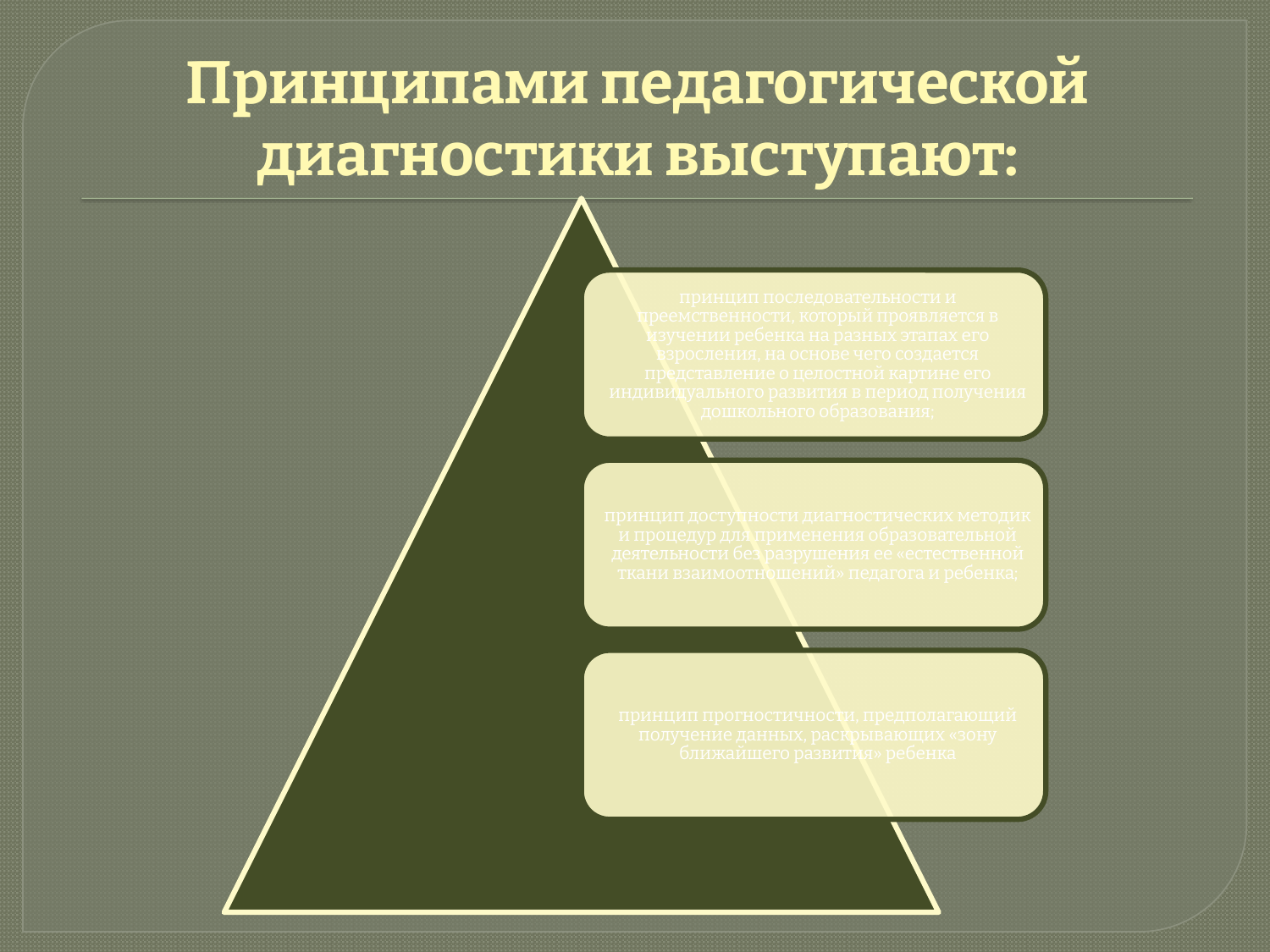

# Принципами педагогической диагностики выступают:
принцип последовательности и преемственности, который проявляется в изучении ребенка на разных этапах его взросления, на основе чего создается представление о целостной картине его индивидуального развития в период получения дошкольного образования;
принцип доступности диагностических методик и процедур для применения образовательной деятельности без разрушения ее «естественной ткани взаимоотношений» педагога и ребенка;
принцип прогностичности, предполагающий получение данных, раскрывающих «зону ближайшего развития» ребенка